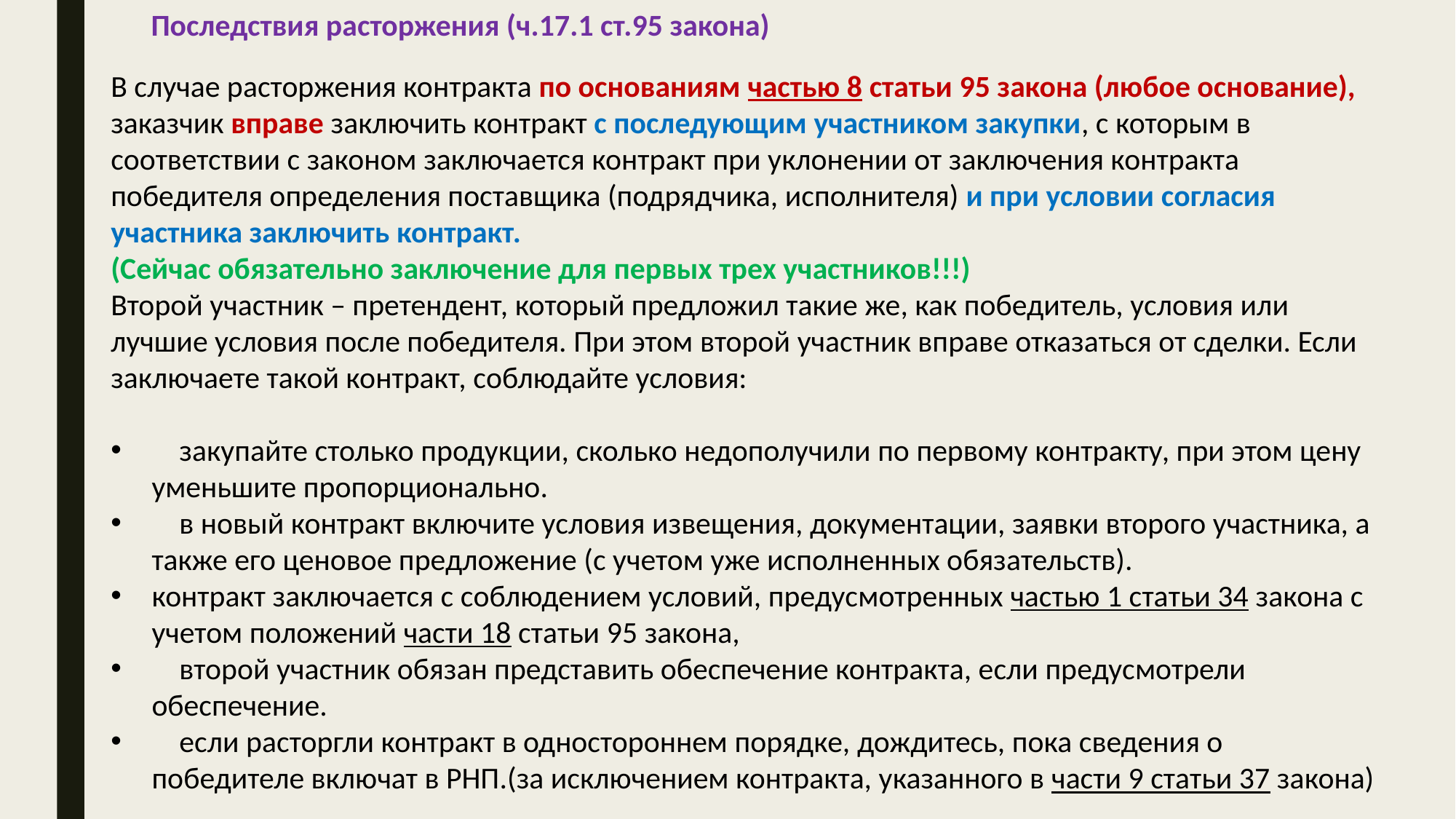

Последствия расторжения (ч.17.1 ст.95 закона)
В случае расторжения контракта по основаниям частью 8 статьи 95 закона (любое основание), заказчик вправе заключить контракт с последующим участником закупки, с которым в соответствии с законом заключается контракт при уклонении от заключения контракта победителя определения поставщика (подрядчика, исполнителя) и при условии согласия участника заключить контракт.
(Сейчас обязательно заключение для первых трех участников!!!)
Второй участник – претендент, который предложил такие же, как победитель, условия или лучшие условия после победителя. При этом второй участник вправе отказаться от сделки. Если заключаете такой контракт, соблюдайте условия:

    закупайте столько продукции, сколько недополучили по первому контракту, при этом цену уменьшите пропорционально.
    в новый контракт включите условия извещения, документации, заявки второго участника, а также его ценовое предложение (с учетом уже исполненных обязательств).
контракт заключается с соблюдением условий, предусмотренных частью 1 статьи 34 закона с учетом положений части 18 статьи 95 закона,
    второй участник обязан представить обеспечение контракта, если предусмотрели обеспечение.
    если расторгли контракт в одностороннем порядке, дождитесь, пока сведения о победителе включат в РНП.(за исключением контракта, указанного в части 9 статьи 37 закона)